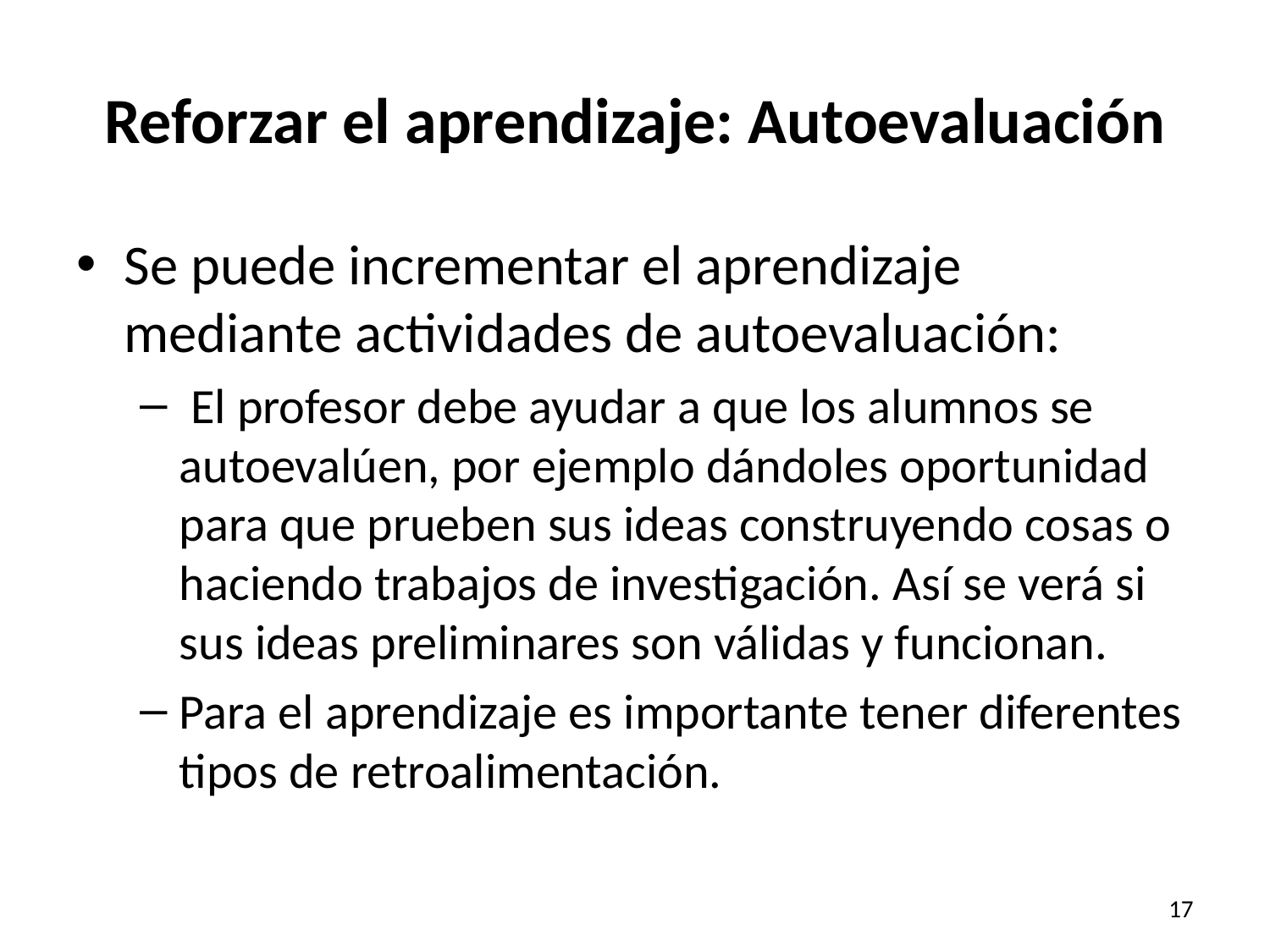

# Reforzar el aprendizaje: Autoevaluación
Se puede incrementar el aprendizaje mediante actividades de autoevaluación:
 El profesor debe ayudar a que los alumnos se autoevalúen, por ejemplo dándoles oportunidad para que prueben sus ideas construyendo cosas o haciendo trabajos de investigación. Así se verá si sus ideas preliminares son válidas y funcionan.
Para el aprendizaje es importante tener diferentes tipos de retroalimentación.
17